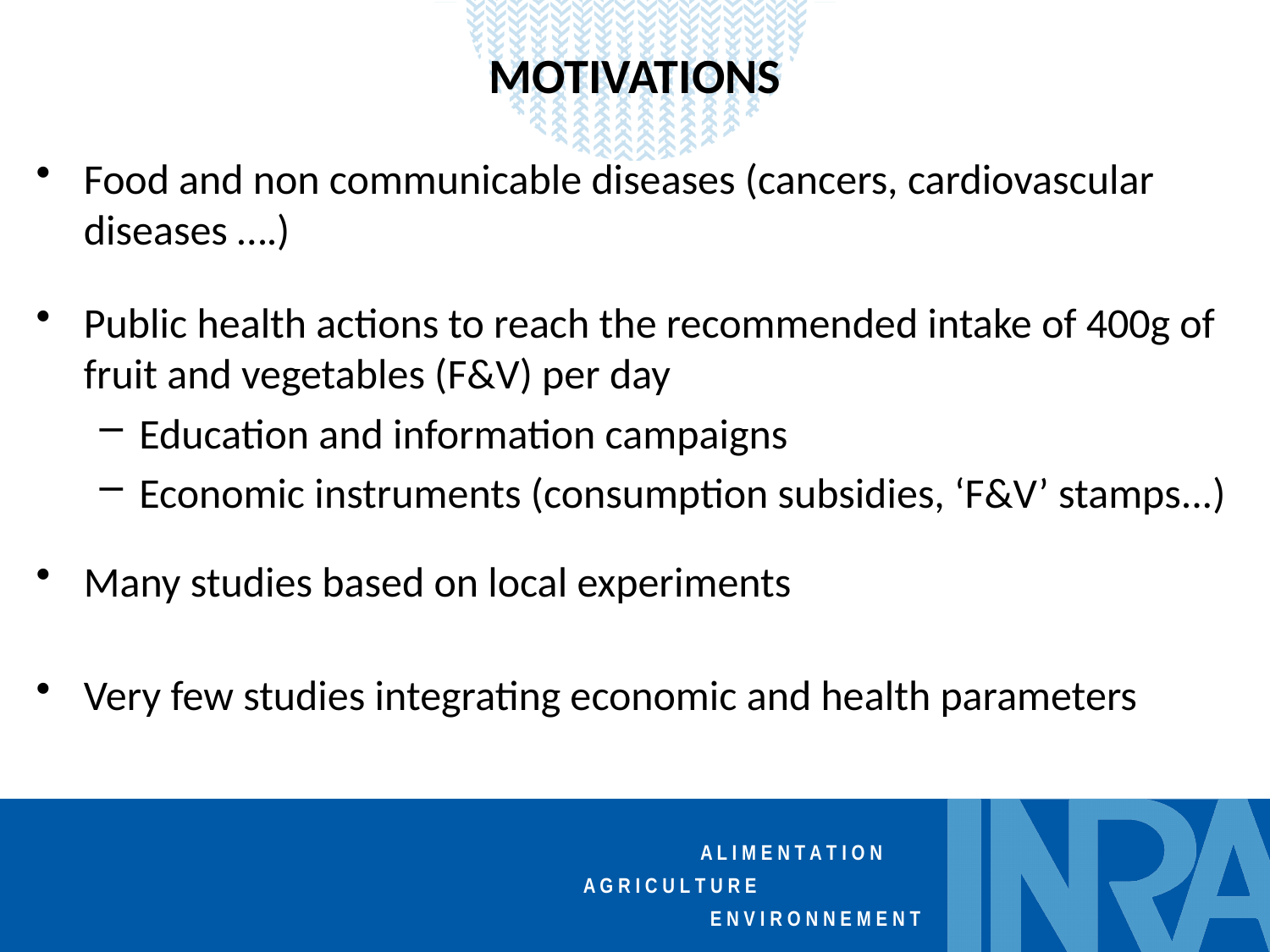

# MOTIVATIONS
Food and non communicable diseases (cancers, cardiovascular diseases ….)

Public health actions to reach the recommended intake of 400g of fruit and vegetables (F&V) per day
Education and information campaigns
Economic instruments (consumption subsidies, ‘F&V’ stamps...)

Many studies based on local experiments

Very few studies integrating economic and health parameters